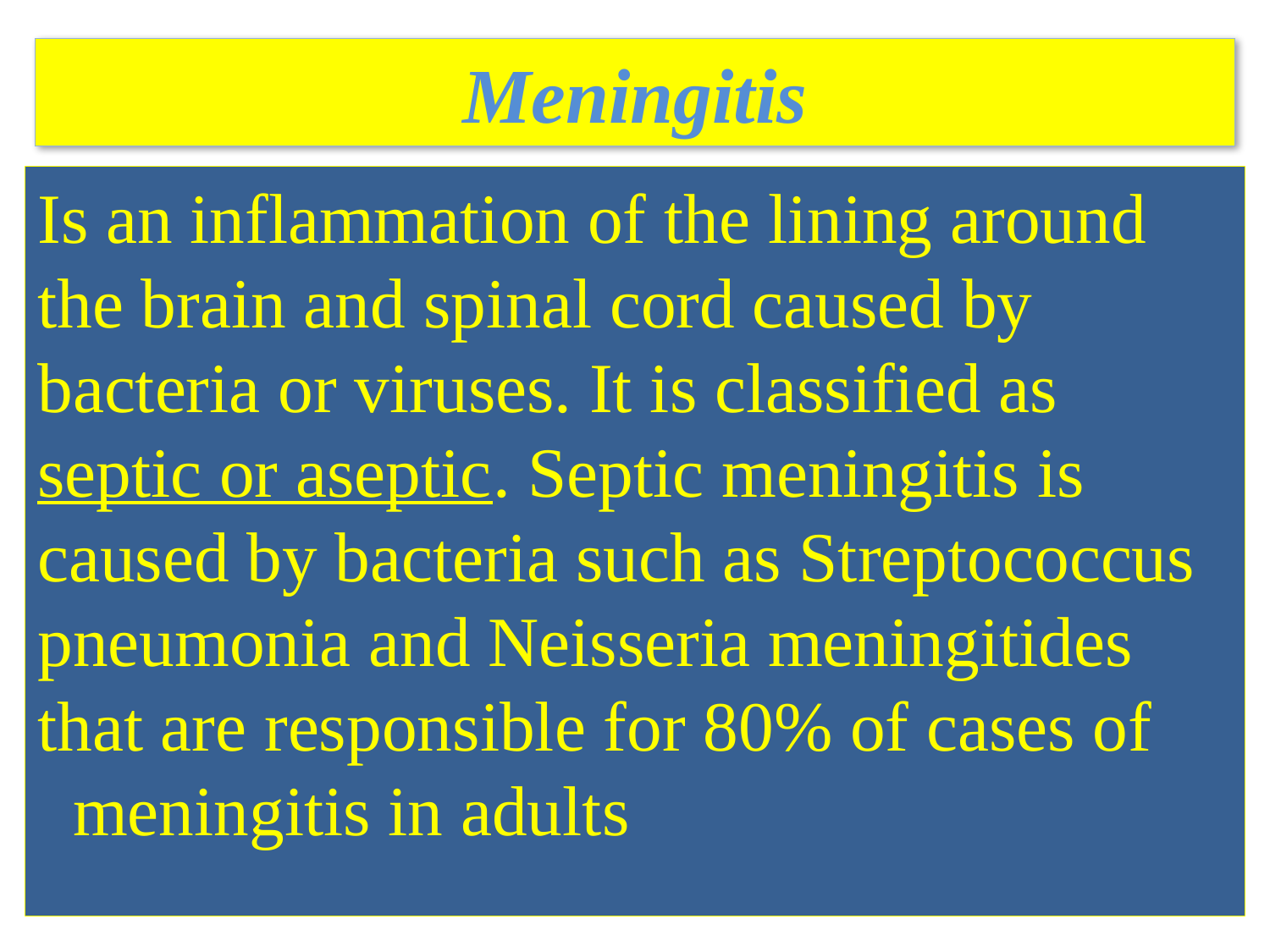

# Meningitis
Is an inflammation of the lining around the brain and spinal cord caused by bacteria or viruses. It is classified as septic or aseptic. Septic meningitis is caused by bacteria such as Streptococcus pneumonia and Neisseria meningitides that are responsible for 80% of cases of meningitis in adults